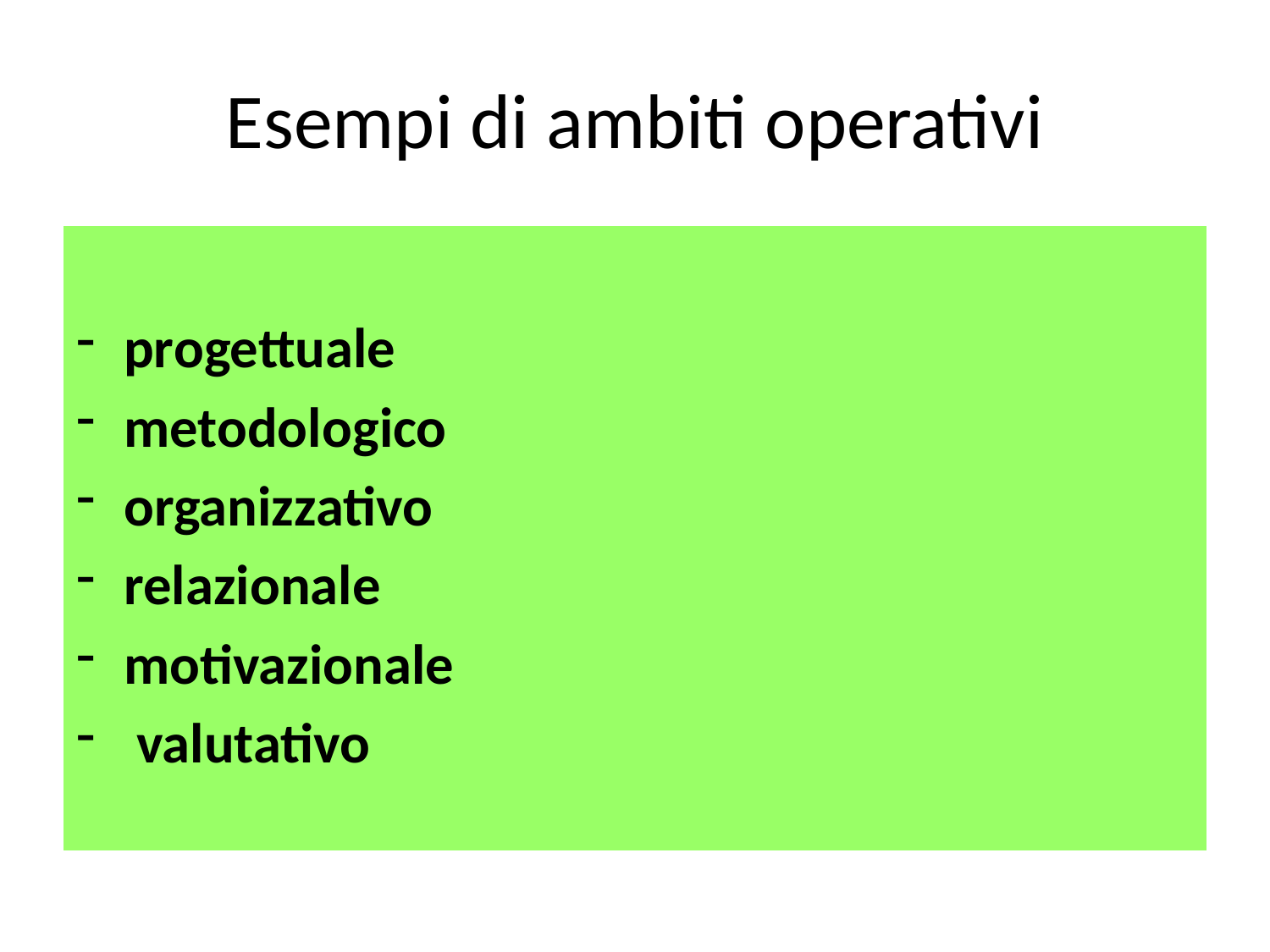

# Esempi di ambiti operativi

progettuale
metodologico
organizzativo
relazionale
motivazionale
 valutativo